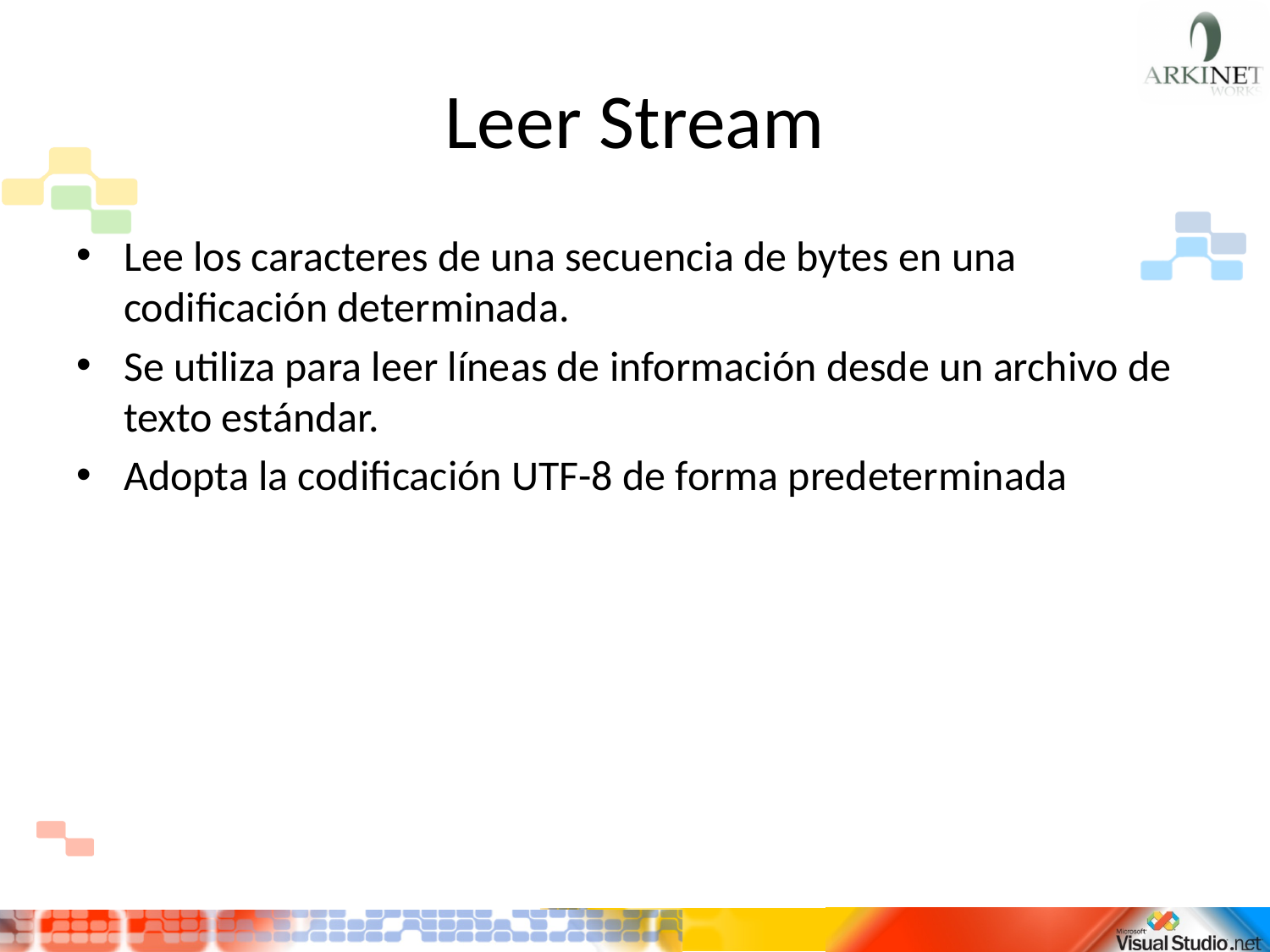

# Leer Stream
Lee los caracteres de una secuencia de bytes en una codificación determinada.
Se utiliza para leer líneas de información desde un archivo de texto estándar.
Adopta la codificación UTF-8 de forma predeterminada